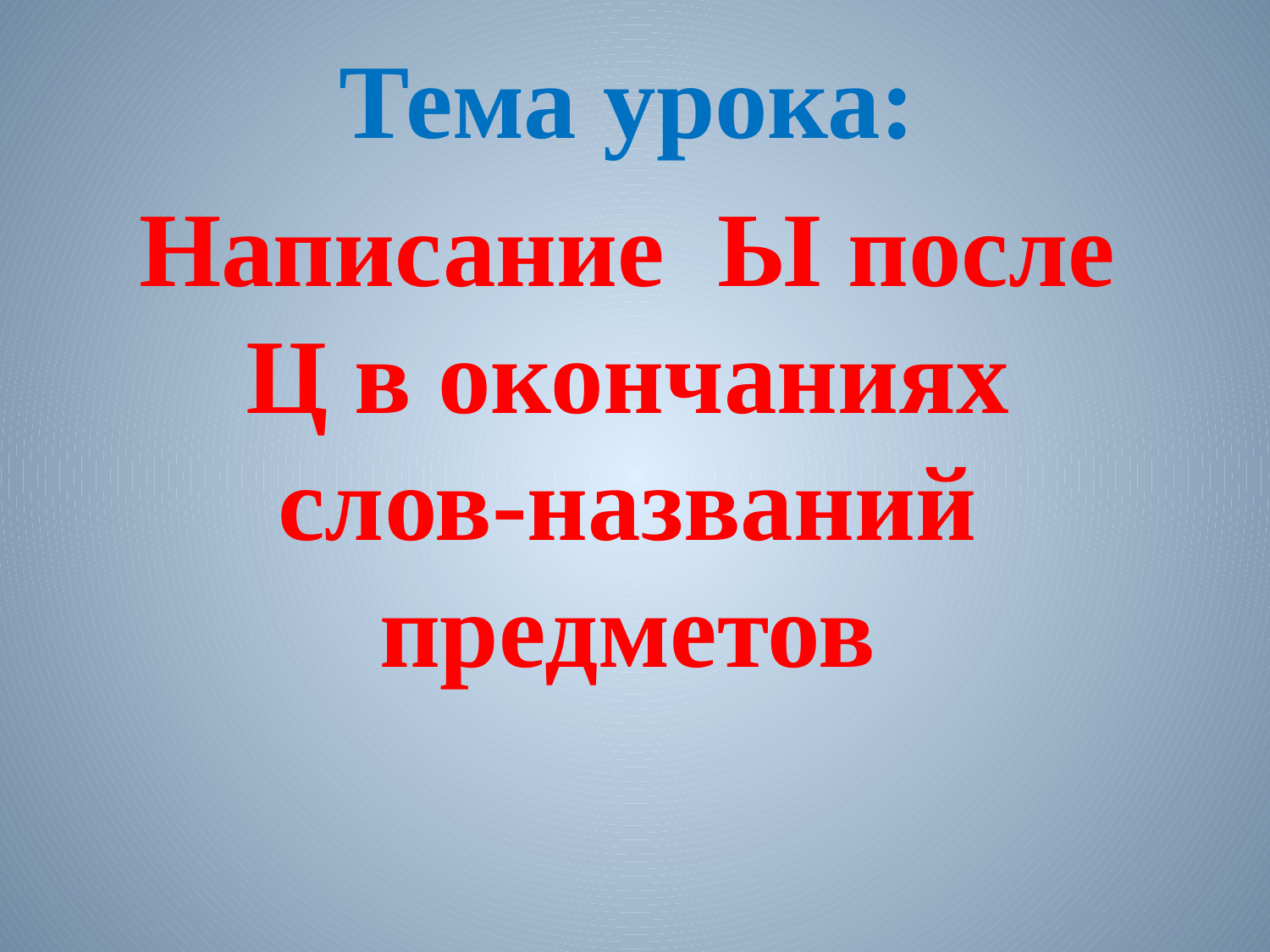

Тема урока:
Написание  Ы после Ц в окончаниях слов-названий предметов